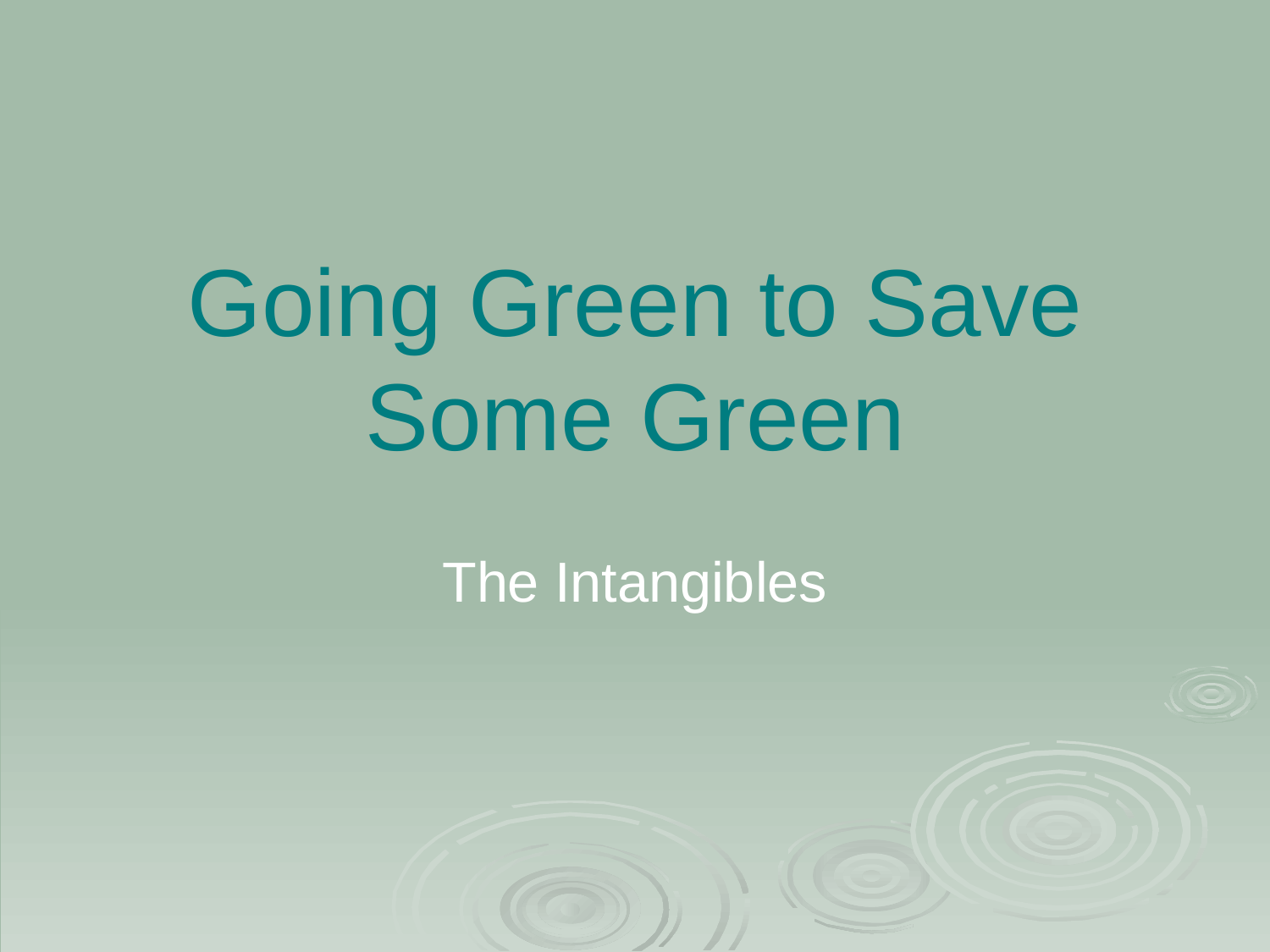

# Going Green to Save Some Green
The Intangibles